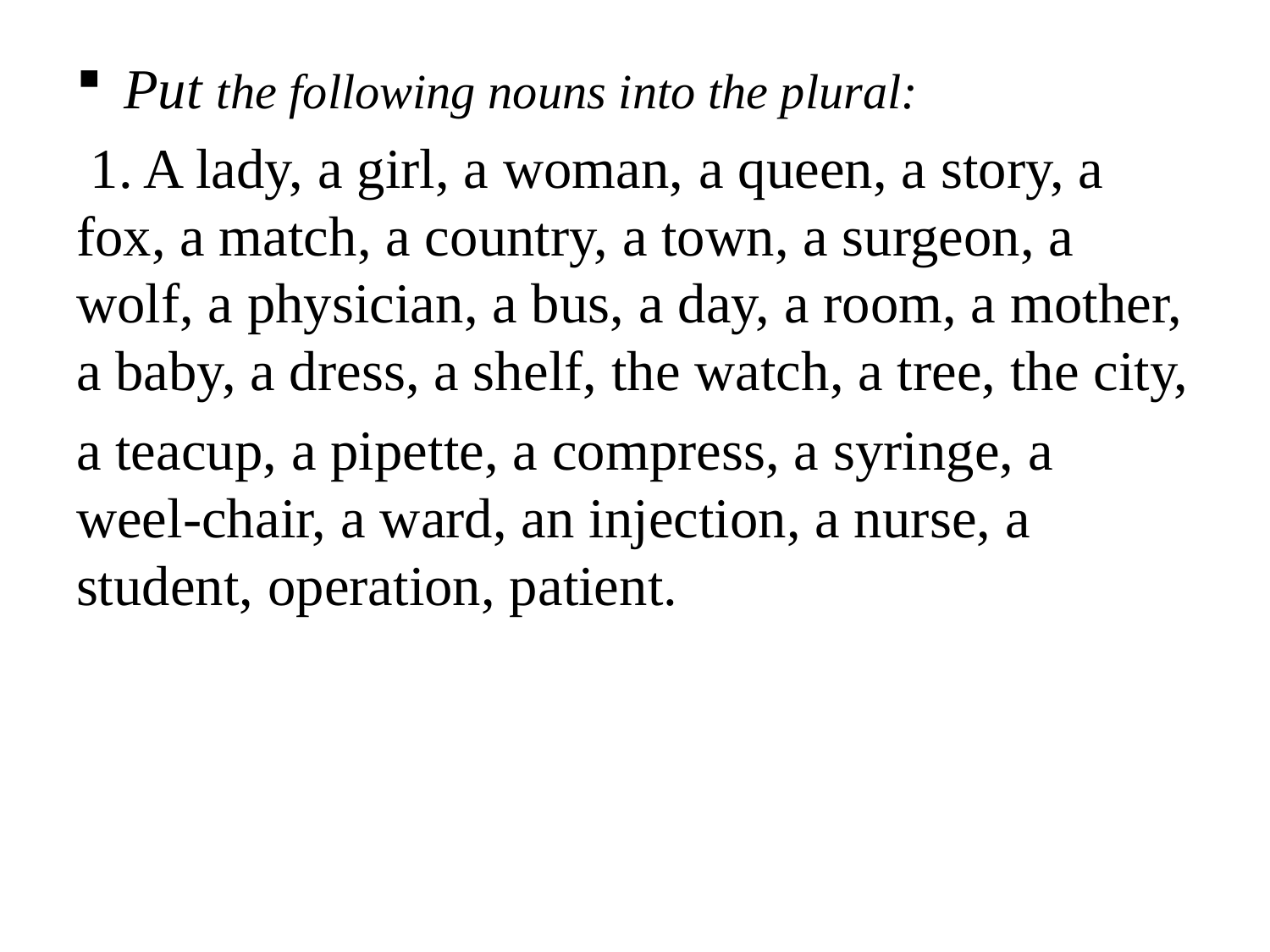

Put the following nouns into the plural:
 1. A lady, a girl, a woman, a queen, a story, a fox, a match, a country, a town, a surgeon, a wolf, a physician, a bus, a day, a room, a mother, a baby, a dress, a shelf, the watch, a tree, the city,
a teacup, a pipette, a compress, a syringe, a weel-chair, a ward, an injection, a nurse, a student, operation, patient.